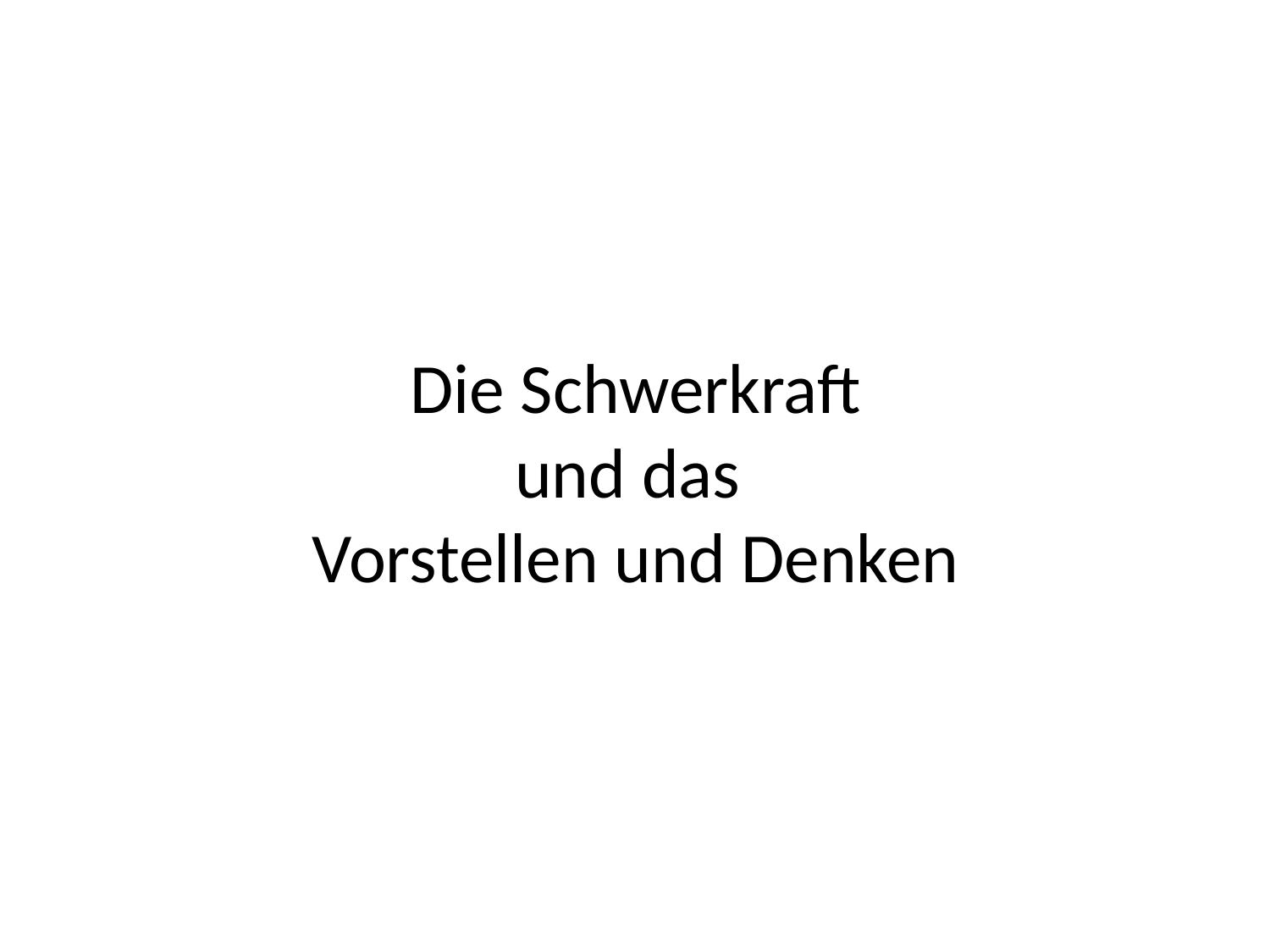

Die Schwerkraft
und das
Vorstellen und Denken